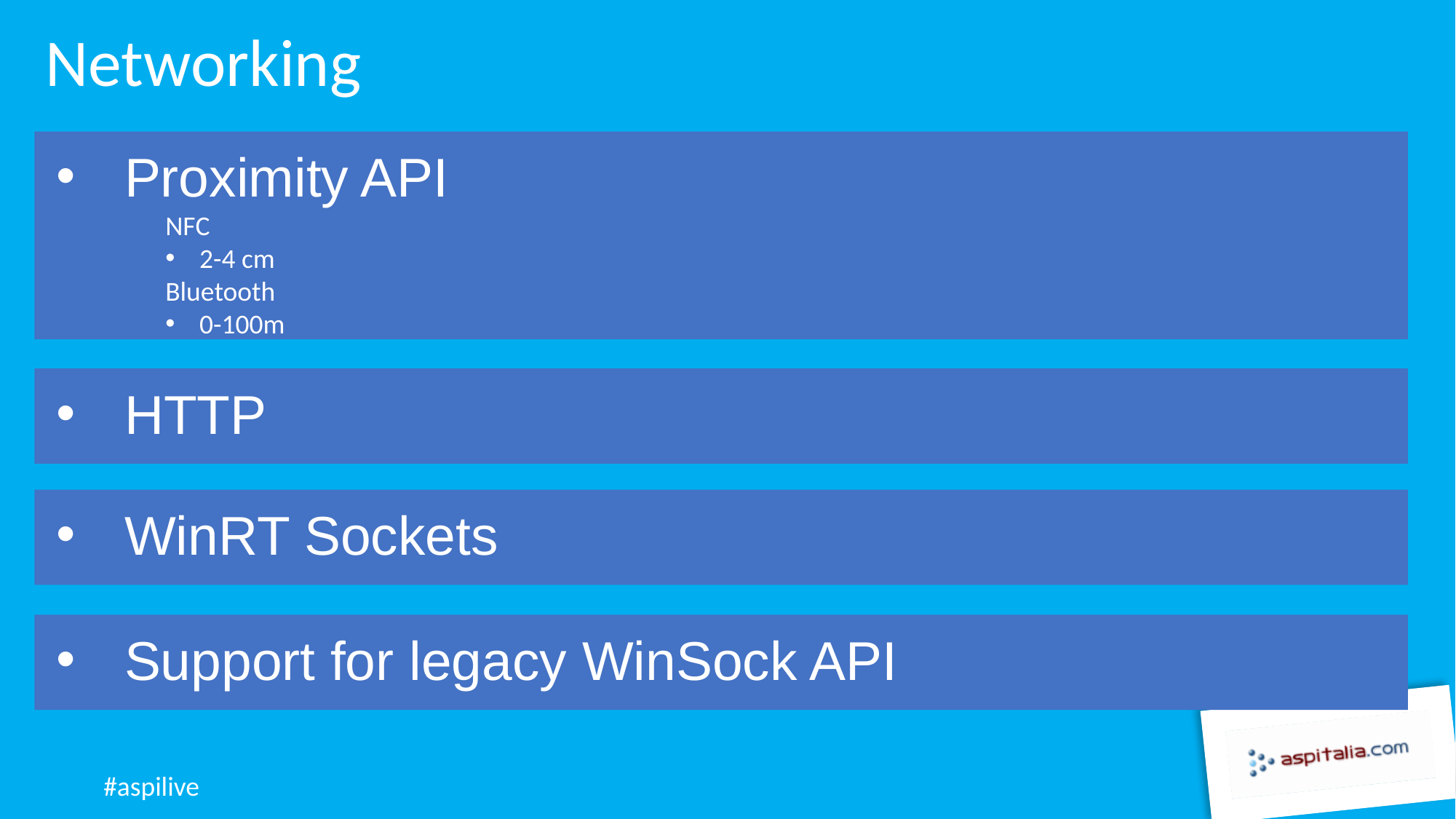

# Networking
Proximity API
NFC
2-4 cm
Bluetooth
0-100m
HTTP
WinRT Sockets
Support for legacy WinSock API